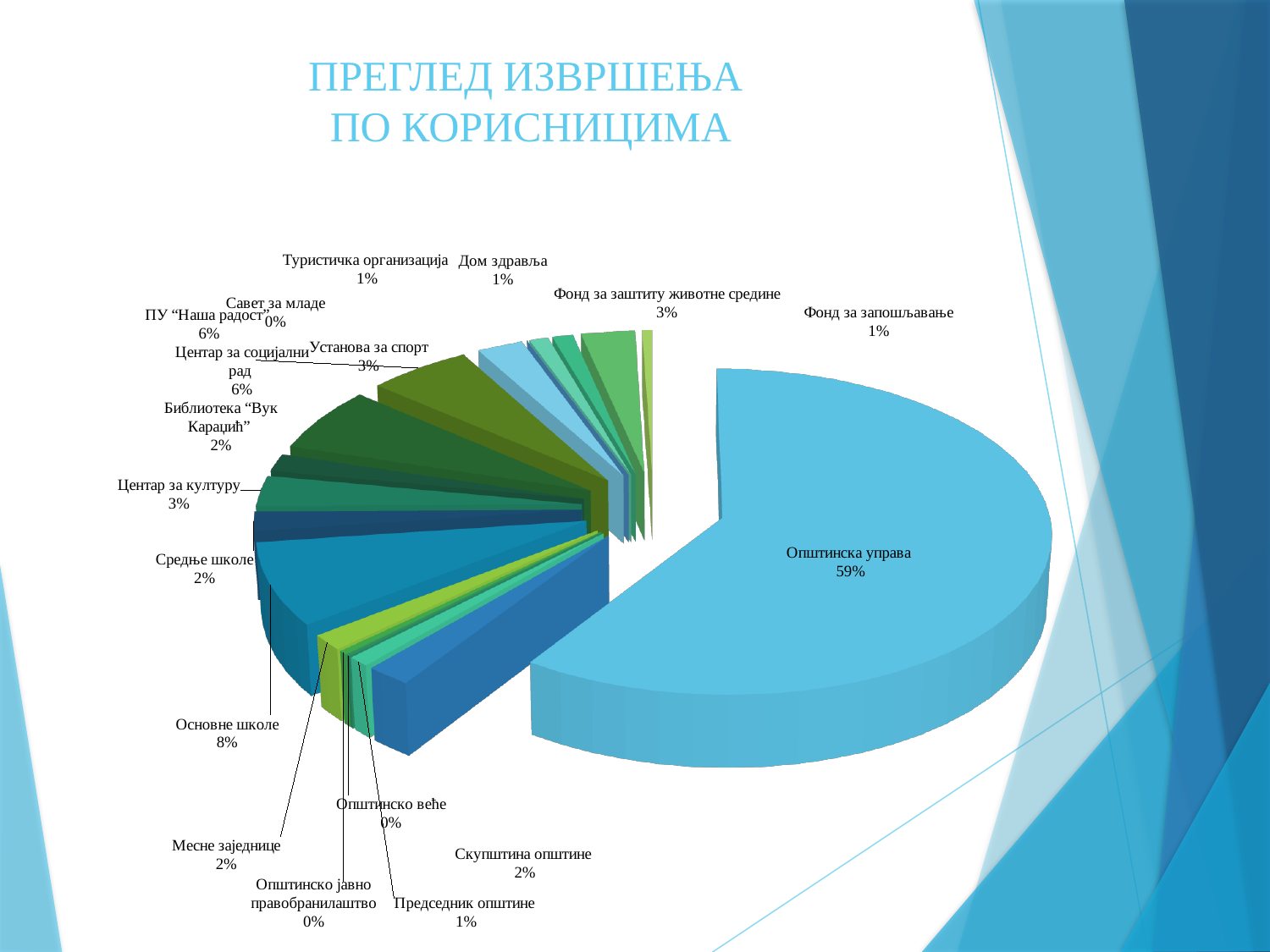

# ПРЕГЛЕД ИЗВРШЕЊА ПО КОРИСНИЦИМА

[unsupported chart]